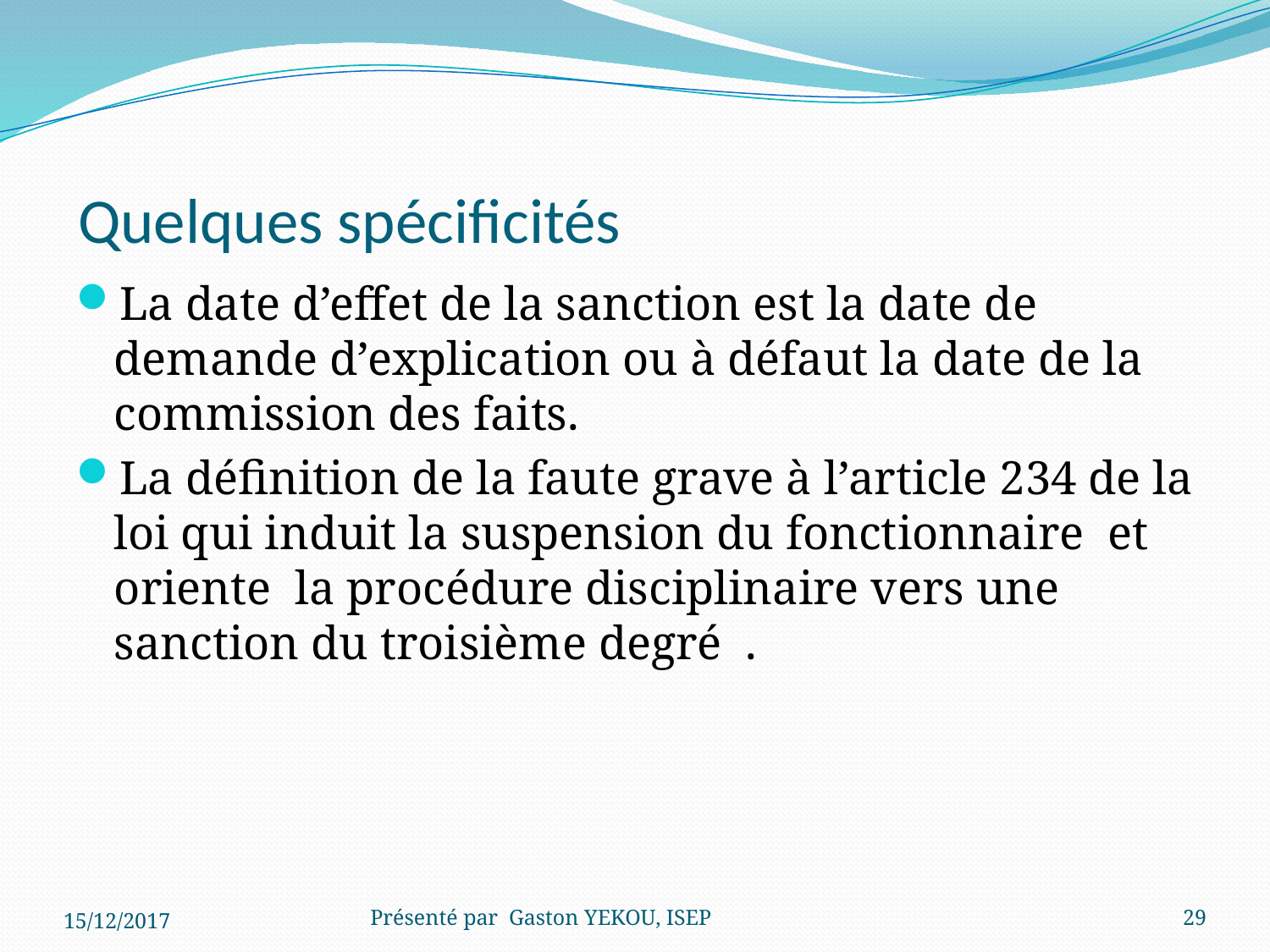

# Quelques spécificités
La date d’effet de la sanction est la date de demande d’explication ou à défaut la date de la commission des faits.
La définition de la faute grave à l’article 234 de la loi qui induit la suspension du fonctionnaire  et oriente  la procédure disciplinaire vers une sanction du troisième degré  .

15/12/2017
Présenté par  Gaston YEKOU, ISEP
29